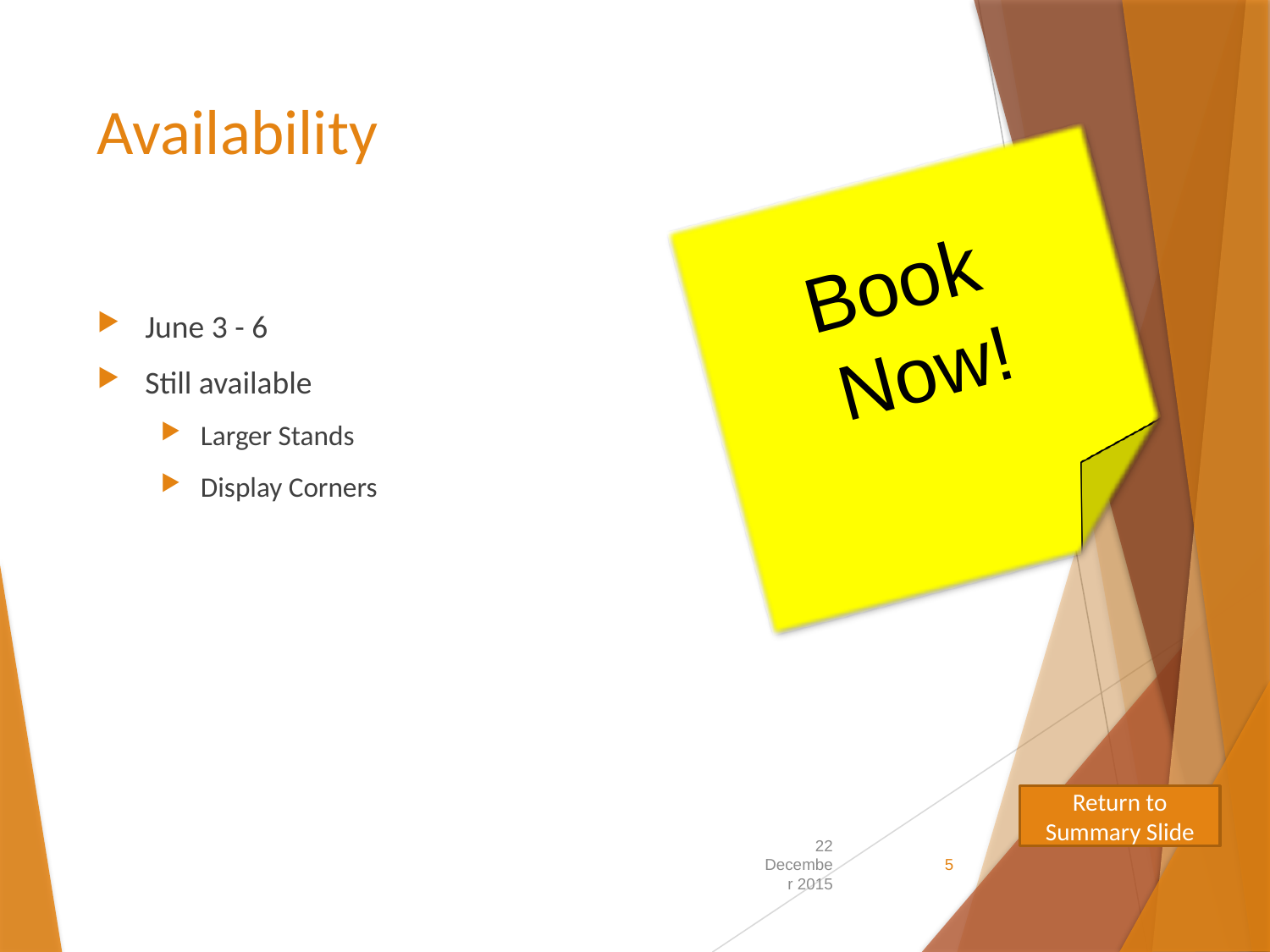

# Availability
Book
Now!
June 3 - 6
Still available
Larger Stands
Display Corners
Return to Summary Slide
22 December 2015
5